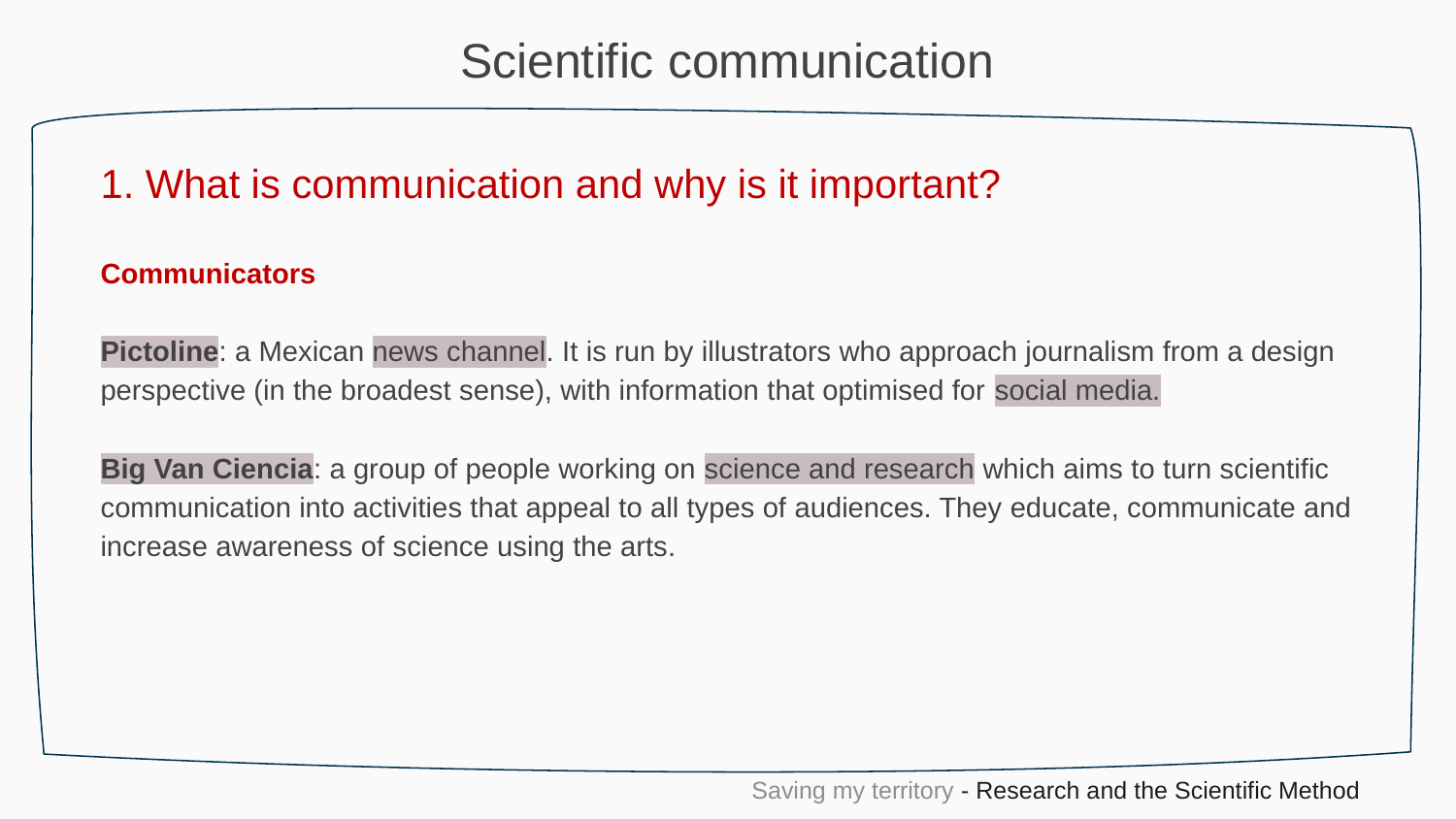

Scientific communication

1. What is communication and why is it important?
Communicators

Pictoline: a Mexican news channel. It is run by illustrators who approach journalism from a design perspective (in the broadest sense), with information that optimised for social media.

Big Van Ciencia: a group of people working on science and research which aims to turn scientific communication into activities that appeal to all types of audiences. They educate, communicate and increase awareness of science using the arts.
Saving my territory - Research and the Scientific Method